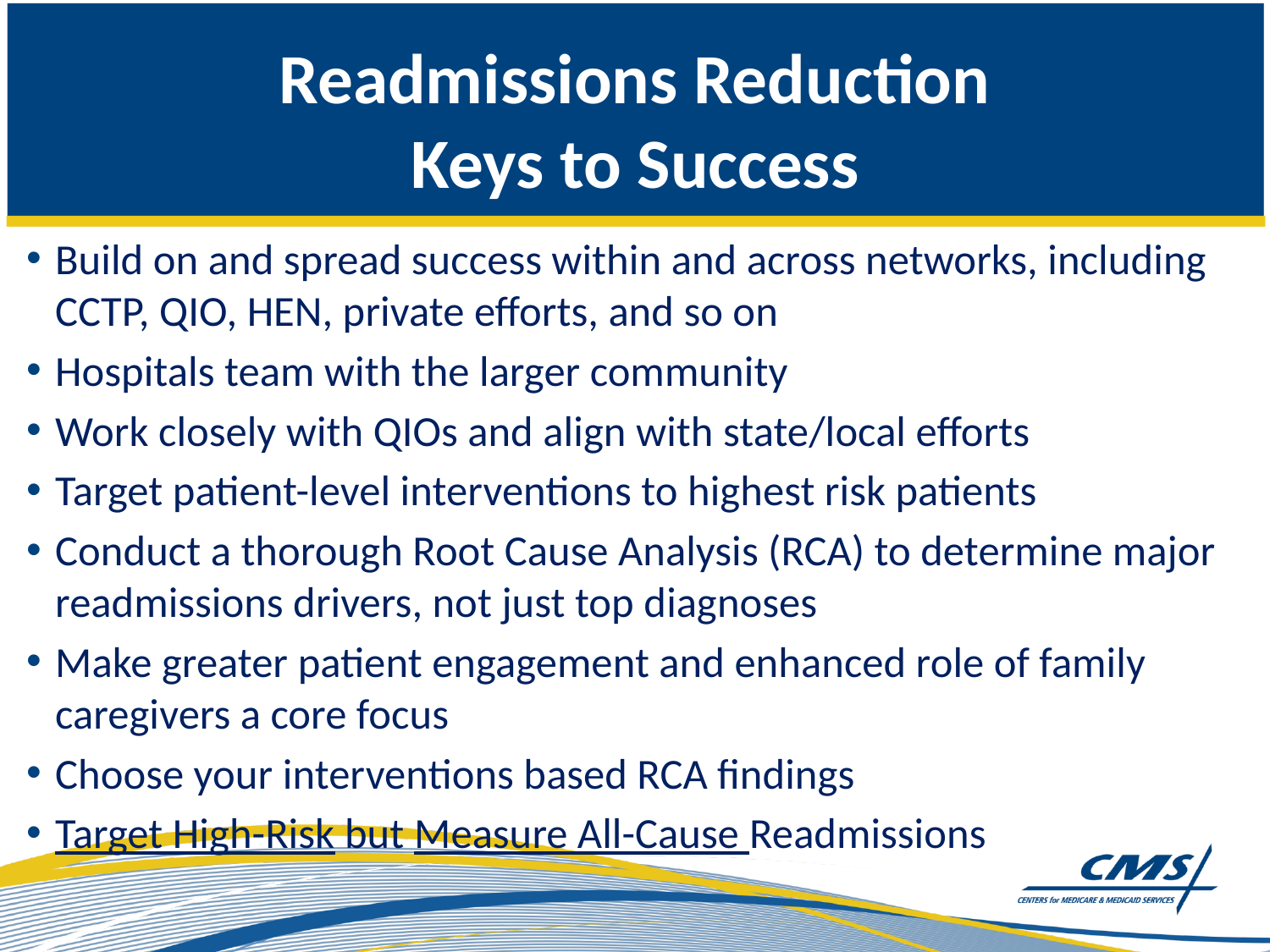

# Readmissions Reduction Keys to Success
Build on and spread success within and across networks, including CCTP, QIO, HEN, private efforts, and so on
Hospitals team with the larger community
Work closely with QIOs and align with state/local efforts
Target patient-level interventions to highest risk patients
Conduct a thorough Root Cause Analysis (RCA) to determine major readmissions drivers, not just top diagnoses
Make greater patient engagement and enhanced role of family caregivers a core focus
Choose your interventions based RCA findings
Target High-Risk but Measure All-Cause Readmissions